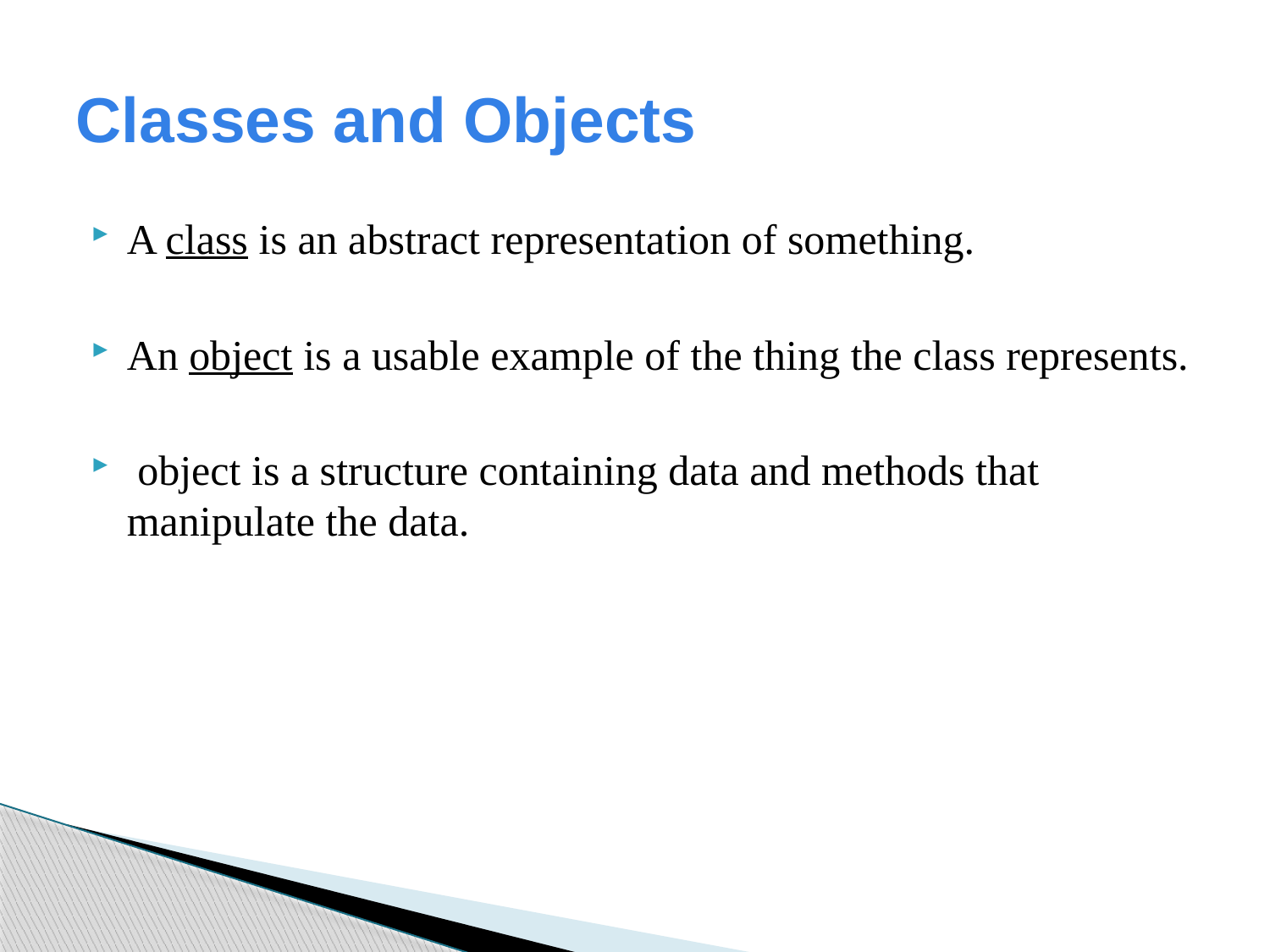

# Classes and Objects
A class is an abstract representation of something.

An object is a usable example of the thing the class represents.

 object is a structure containing data and methods that manipulate the data.